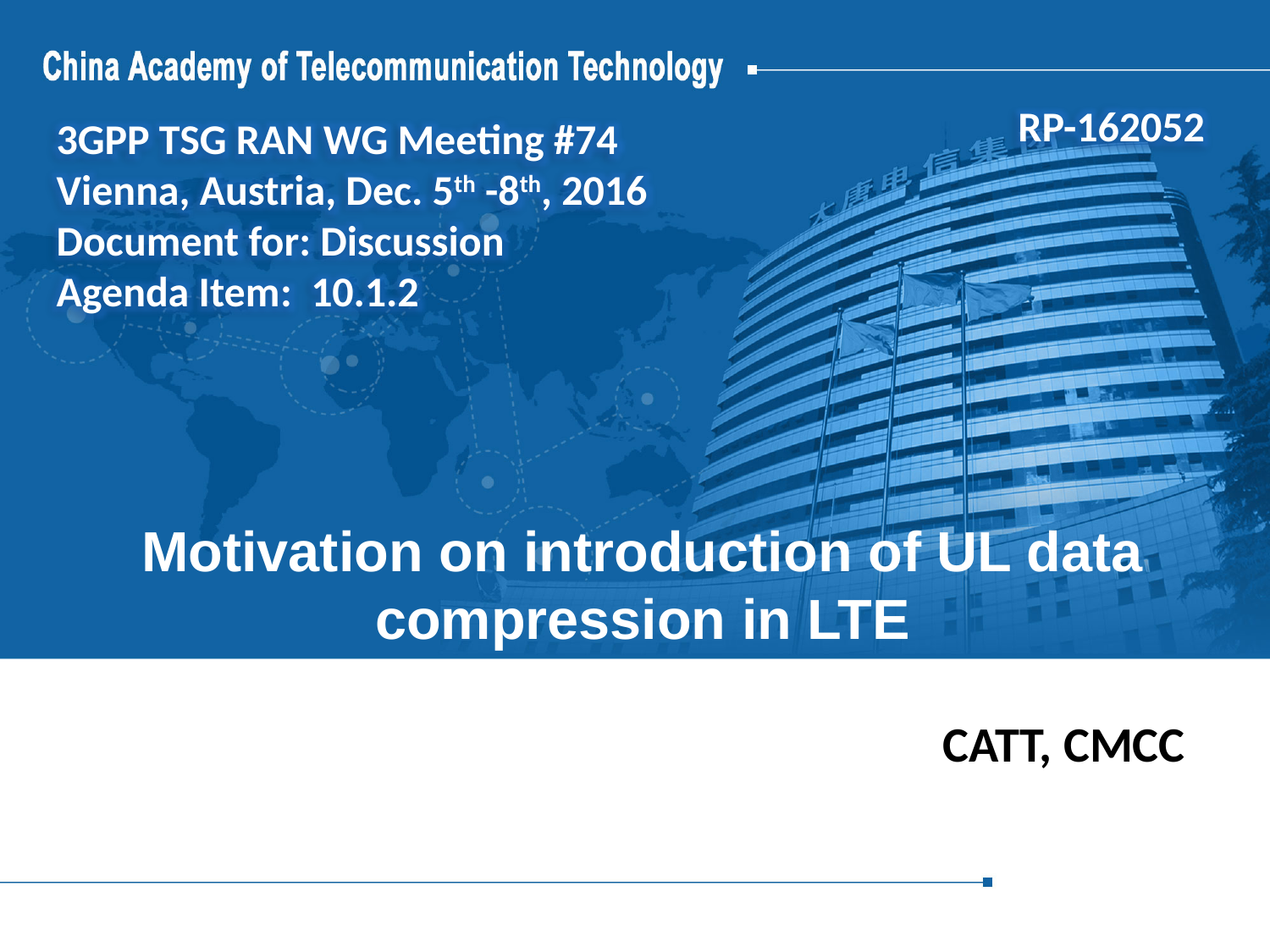

RP-162052
3GPP TSG RAN WG Meeting #74
Vienna, Austria, Dec. 5th -8th, 2016
Document for: Discussion
Agenda Item:  10.1.2

# Motivation on introduction of UL data compression in LTE
CATT, CMCC